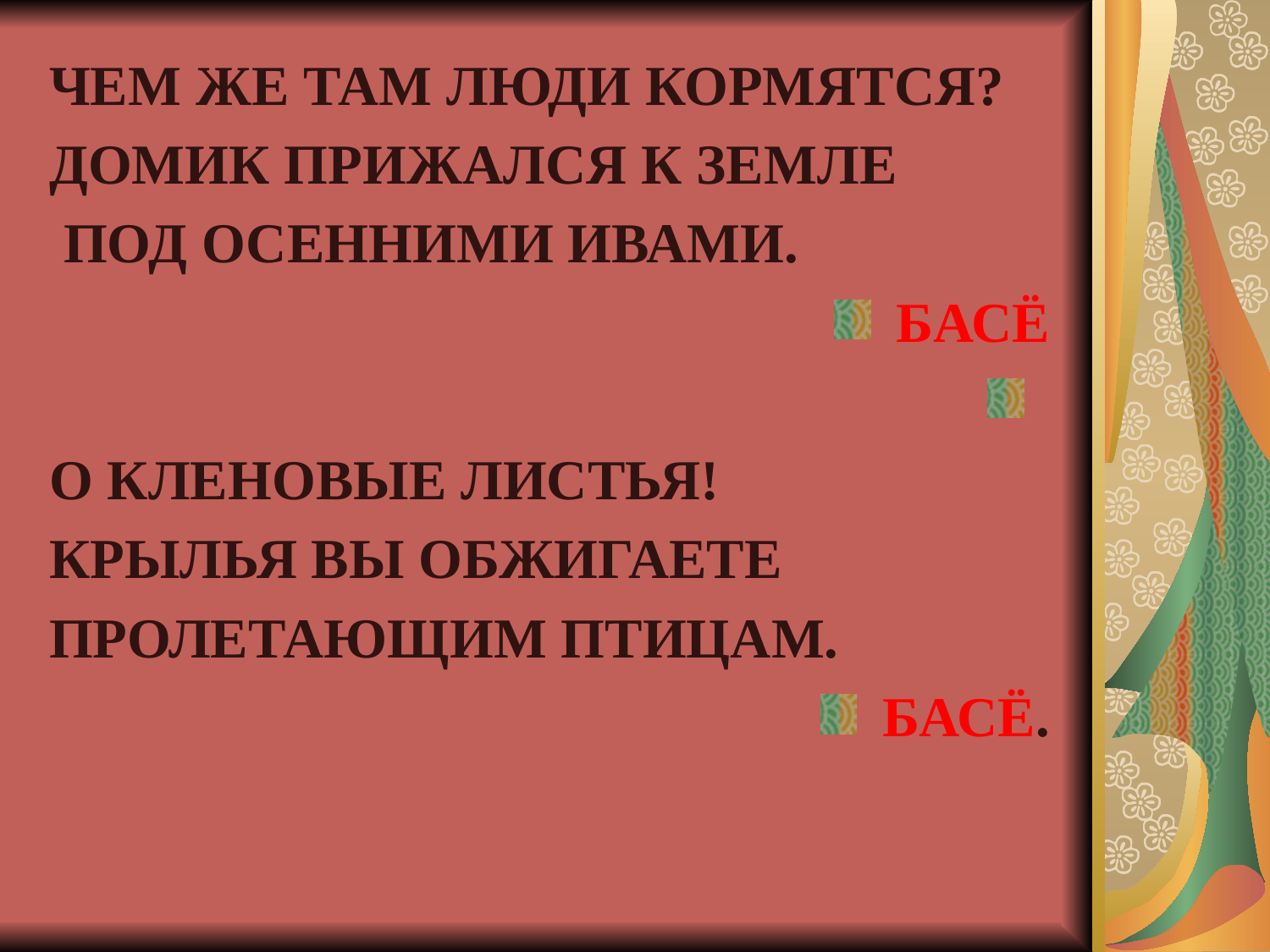

ЧЕМ ЖЕ ТАМ ЛЮДИ КОРМЯТСЯ?
ДОМИК ПРИЖАЛСЯ К ЗЕМЛЕ
 ПОД ОСЕННИМИ ИВАМИ.
 БАСЁ

О КЛЕНОВЫЕ ЛИСТЬЯ!
КРЫЛЬЯ ВЫ ОБЖИГАЕТЕ
ПРОЛЕТАЮЩИМ ПТИЦАМ.
 БАСЁ.